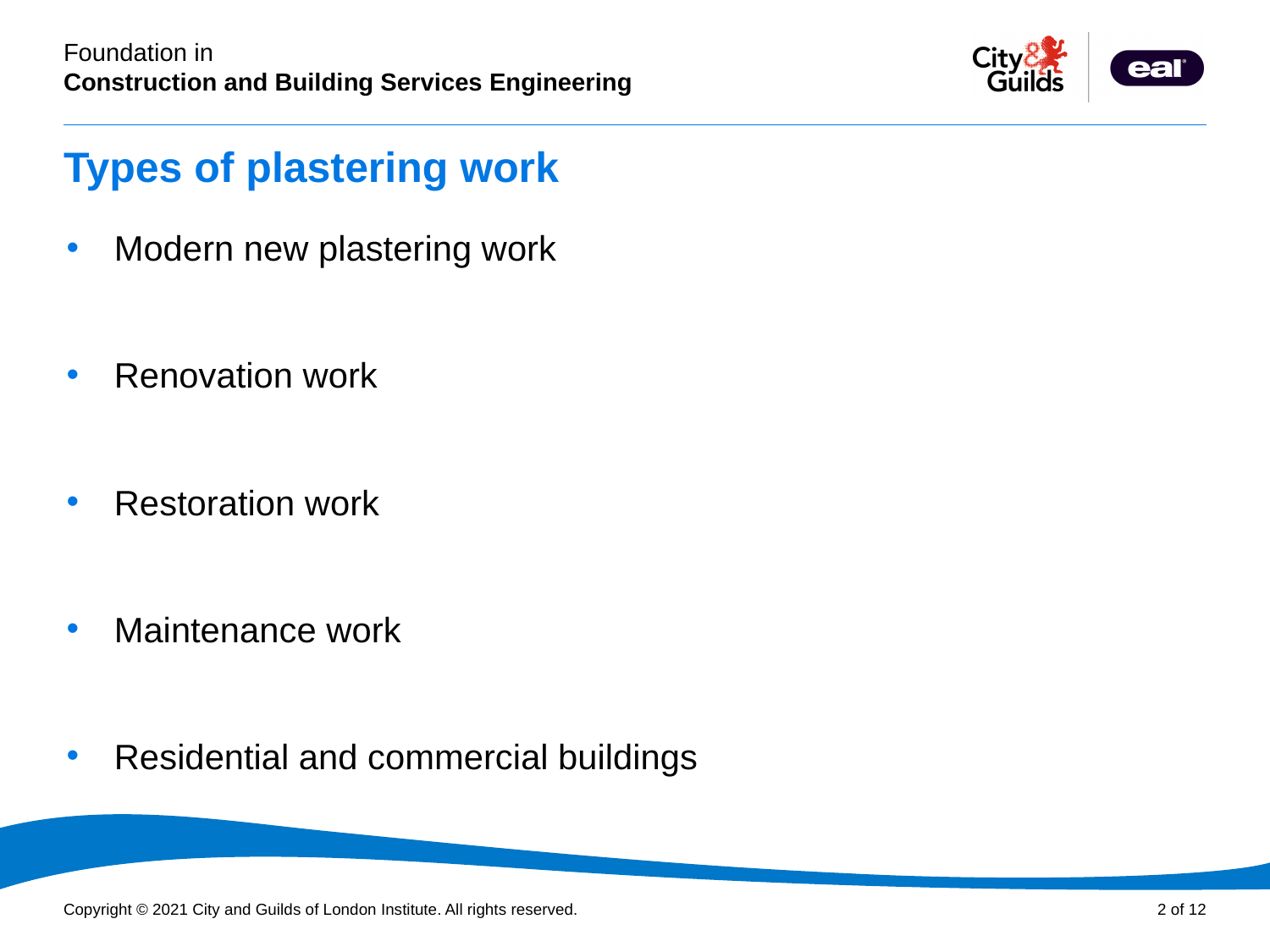

# Types of plastering work
Modern new plastering work

Renovation work

Restoration work

Maintenance work

Residential and commercial buildings